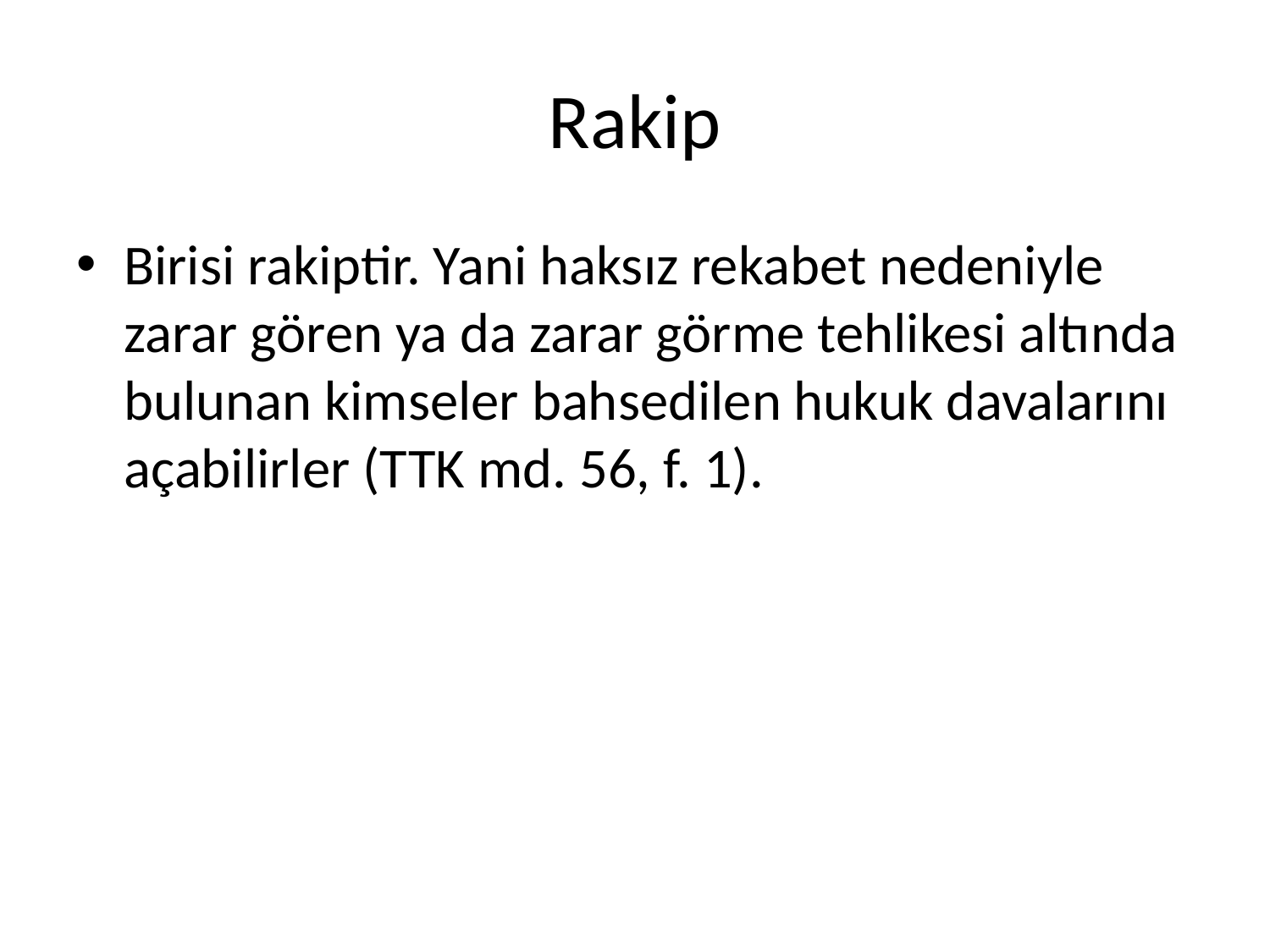

# Rakip
Birisi rakiptir. Yani haksız rekabet nedeniyle zarar gören ya da zarar görme tehlikesi altında bulunan kimseler bahsedilen hukuk davalarını açabilirler (TTK md. 56, f. 1).